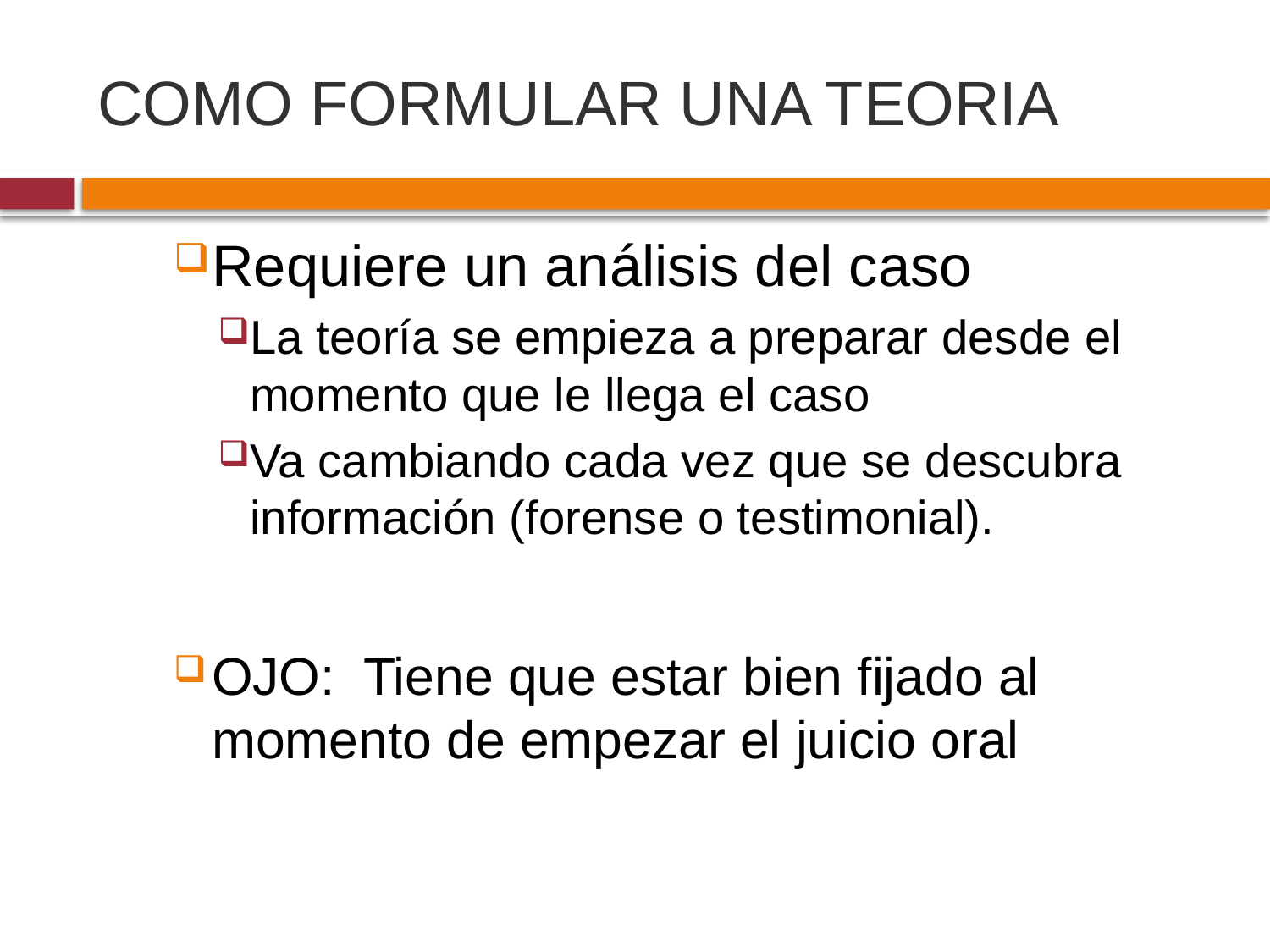

# COMO FORMULAR UNA TEORIA
Requiere un análisis del caso
La teoría se empieza a preparar desde el momento que le llega el caso
Va cambiando cada vez que se descubra información (forense o testimonial).

OJO:  Tiene que estar bien fijado al momento de empezar el juicio oral